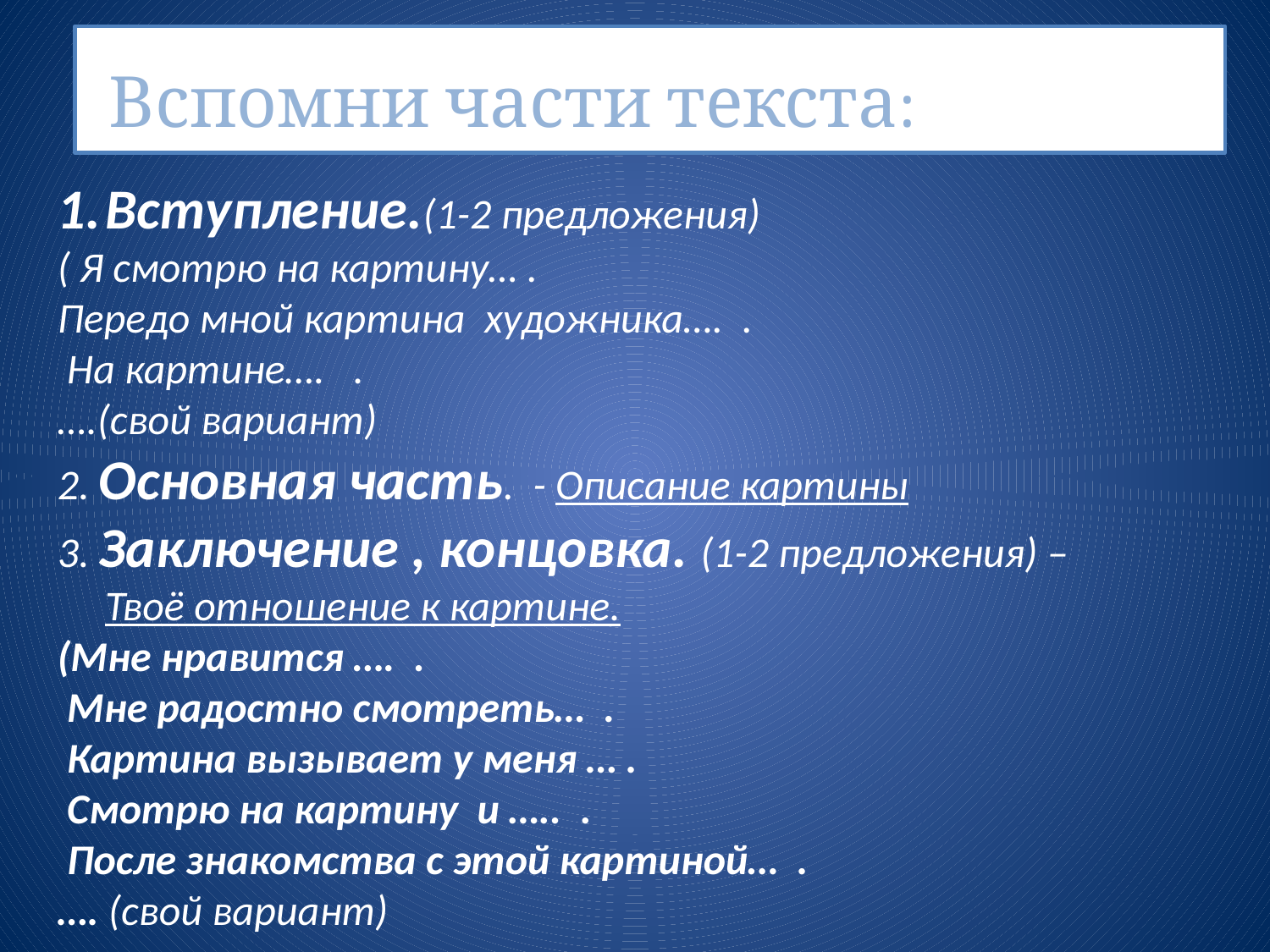

Вспомни части текста:
Вступление.(1-2 предложения)
( Я смотрю на картину… .
Передо мной картина  художника….  .
 На картине….   .
….(свой вариант)
2. Основная часть.  - Описание картины
3. Заключение , концовка. (1-2 предложения) –         Твоё отношение к картине.
(Мне нравится ….  .
 Мне радостно смотреть…  .
 Картина вызывает у меня … .
 Смотрю на картину  и …..  .
 После знакомства с этой картиной…  .
…. (свой вариант)